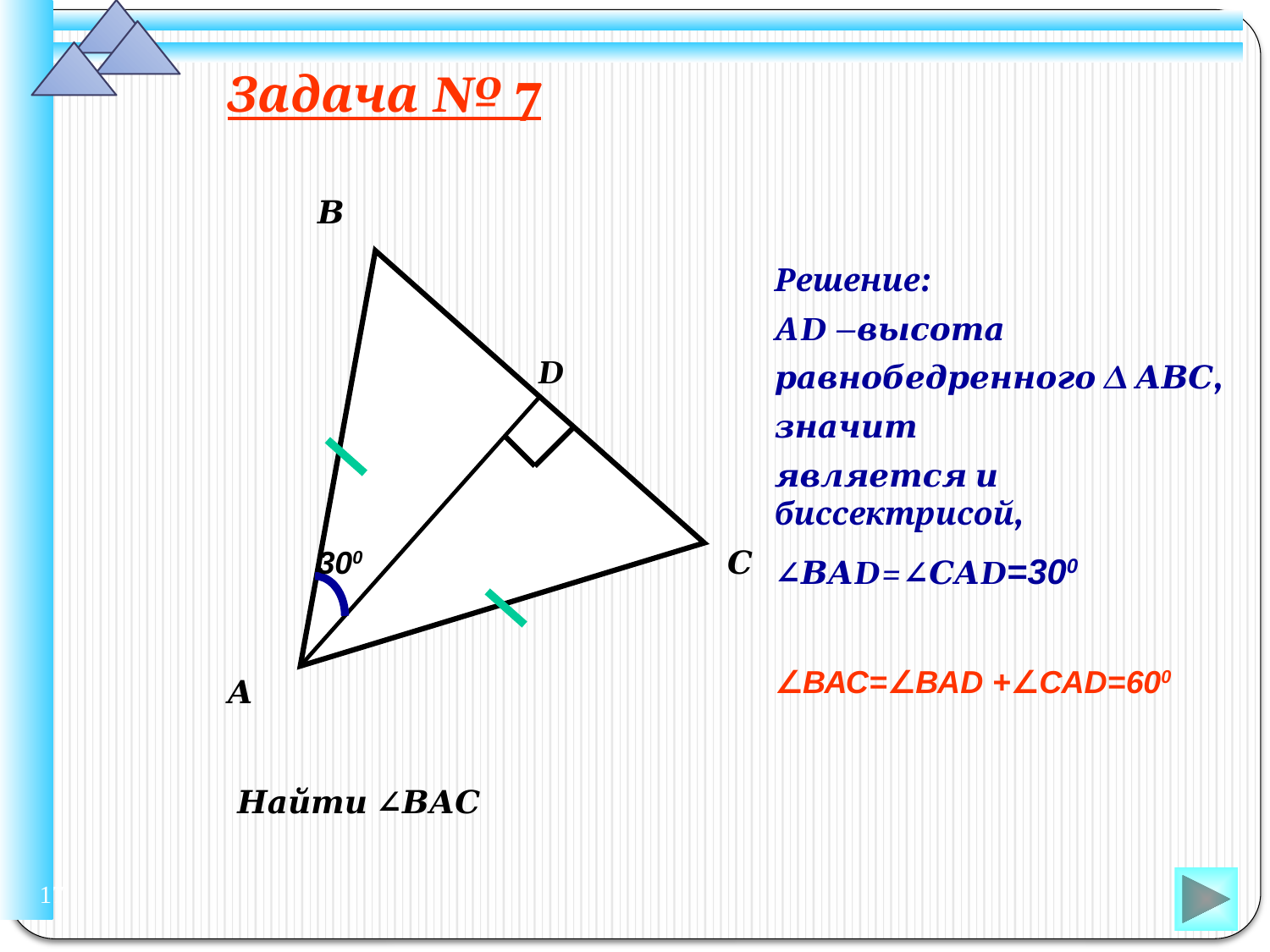

Задача № 7
В
Решение:
АD –высота
равнобедренного ∆ АВС,
значит
является и биссектрисой,
∠ВАD=∠САD=300

∠ВАС=∠ВАD +∠САD=600

D

300
С

А
Найти ∠ВАС
17